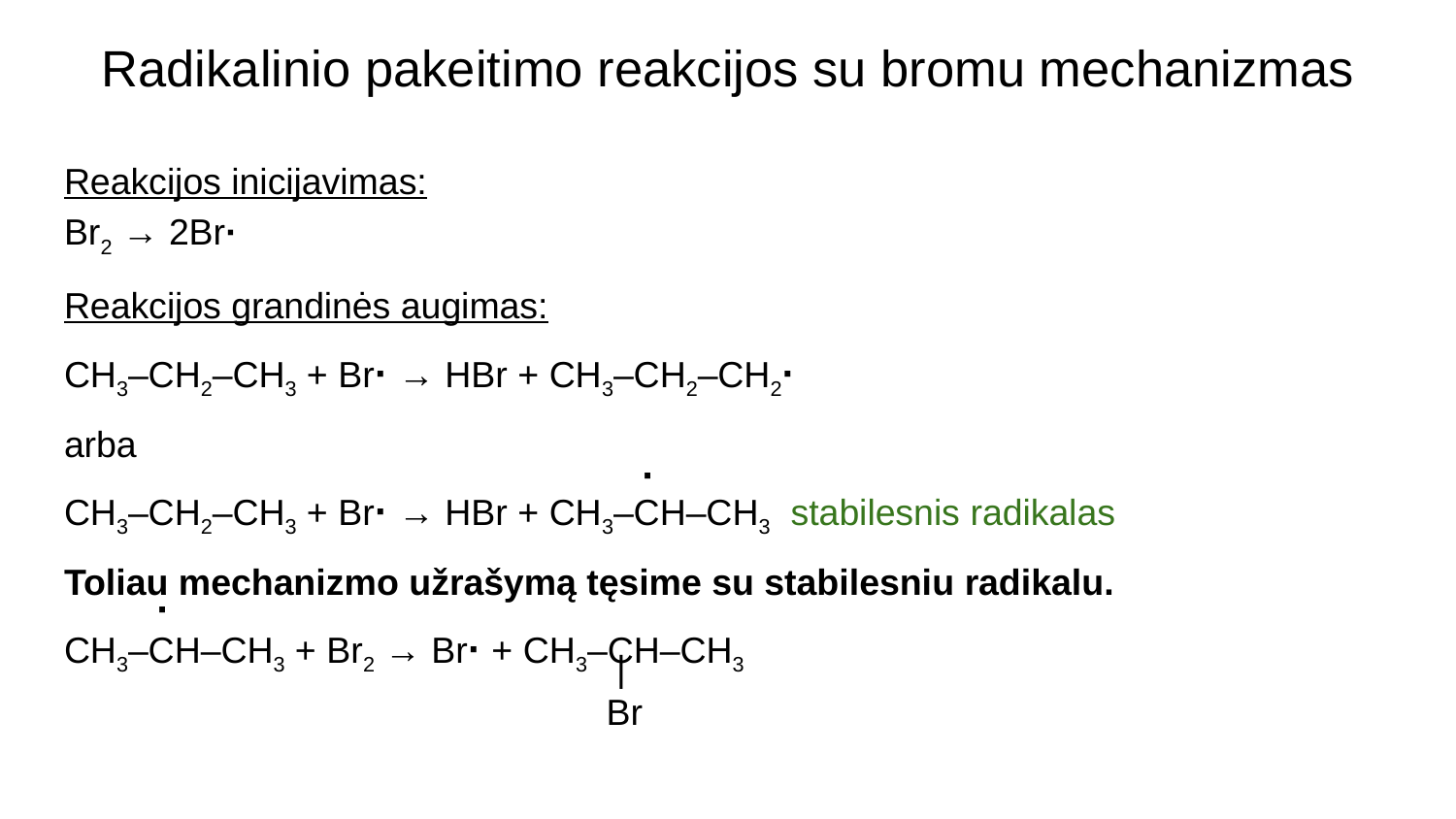

# Radikalinio pakeitimo reakcijos su bromu mechanizmas
Reakcijos inicijavimas:
Br2 → 2Br·
Reakcijos grandinės augimas:
CH3–CH2–CH3 + Br· → HBr + CH3–CH2–CH2·
arba
CH3–CH2–CH3 + Br· → HBr + CH3–CH–CH3  stabilesnis radikalas
Toliau mechanizmo užrašymą tęsime su stabilesniu radikalu.
CH3–CH–CH3 + Br2 → Br· + CH3–CH–CH3
·
·
 |
Br